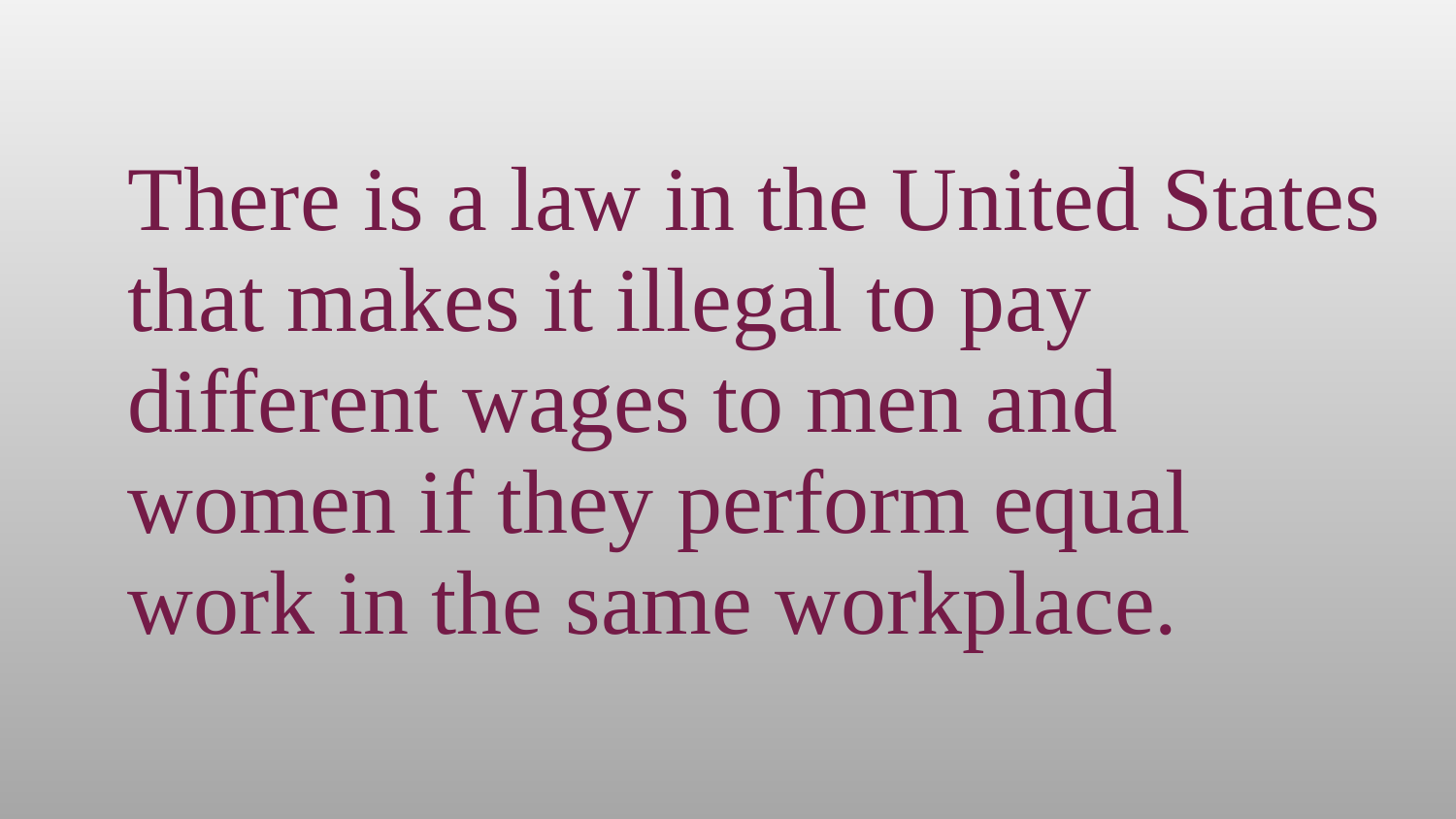

# There is a law in the United States that makes it illegal to pay different wages to men and women if they perform equal work in the same workplace.